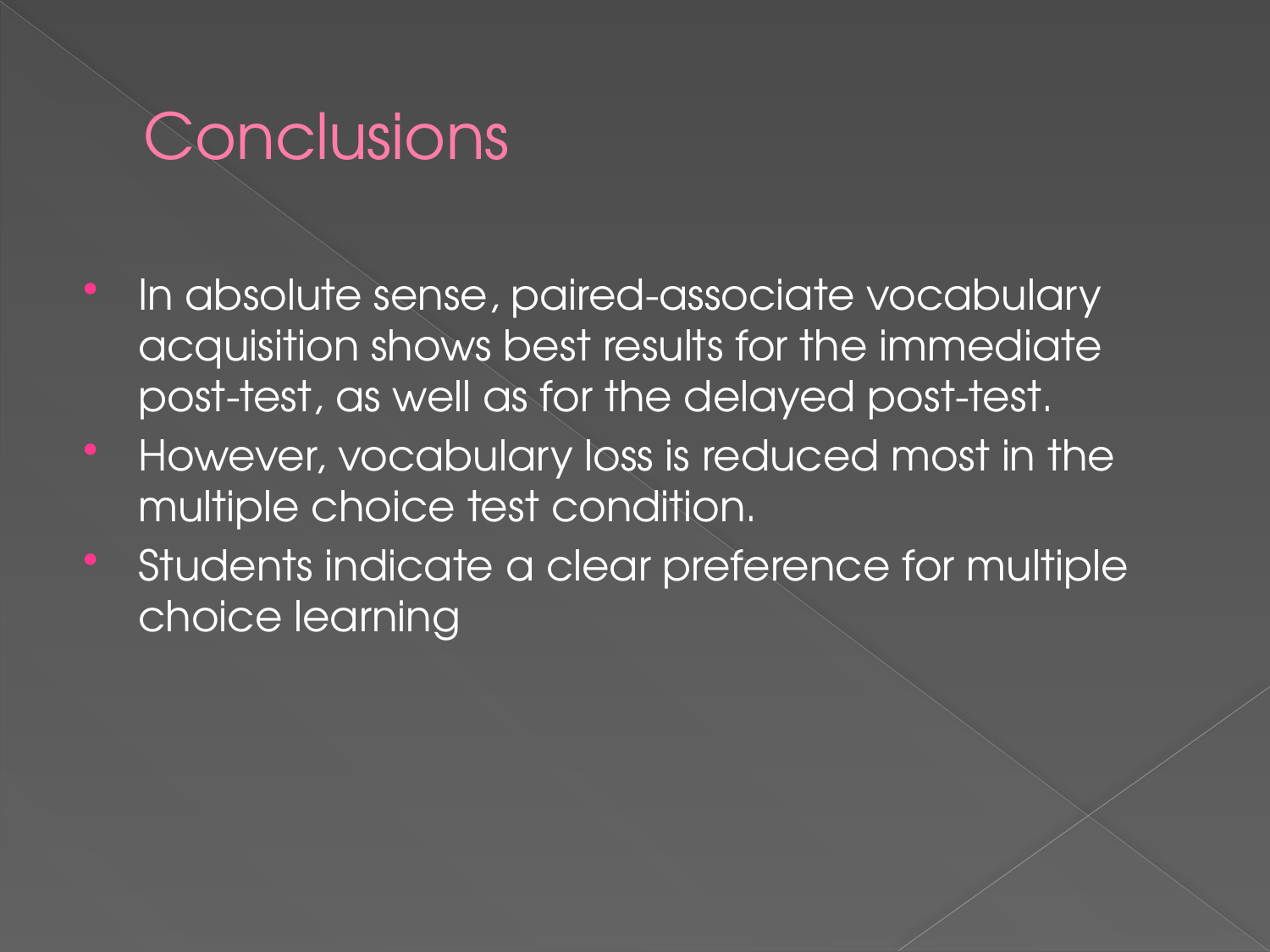

# Conclusions
In absolute sense, paired-associate vocabulary acquisition shows best results for the immediate post-test, as well as for the delayed post-test.
However, vocabulary loss is reduced most in the multiple choice test condition.
Students indicate a clear preference for multiple choice learning